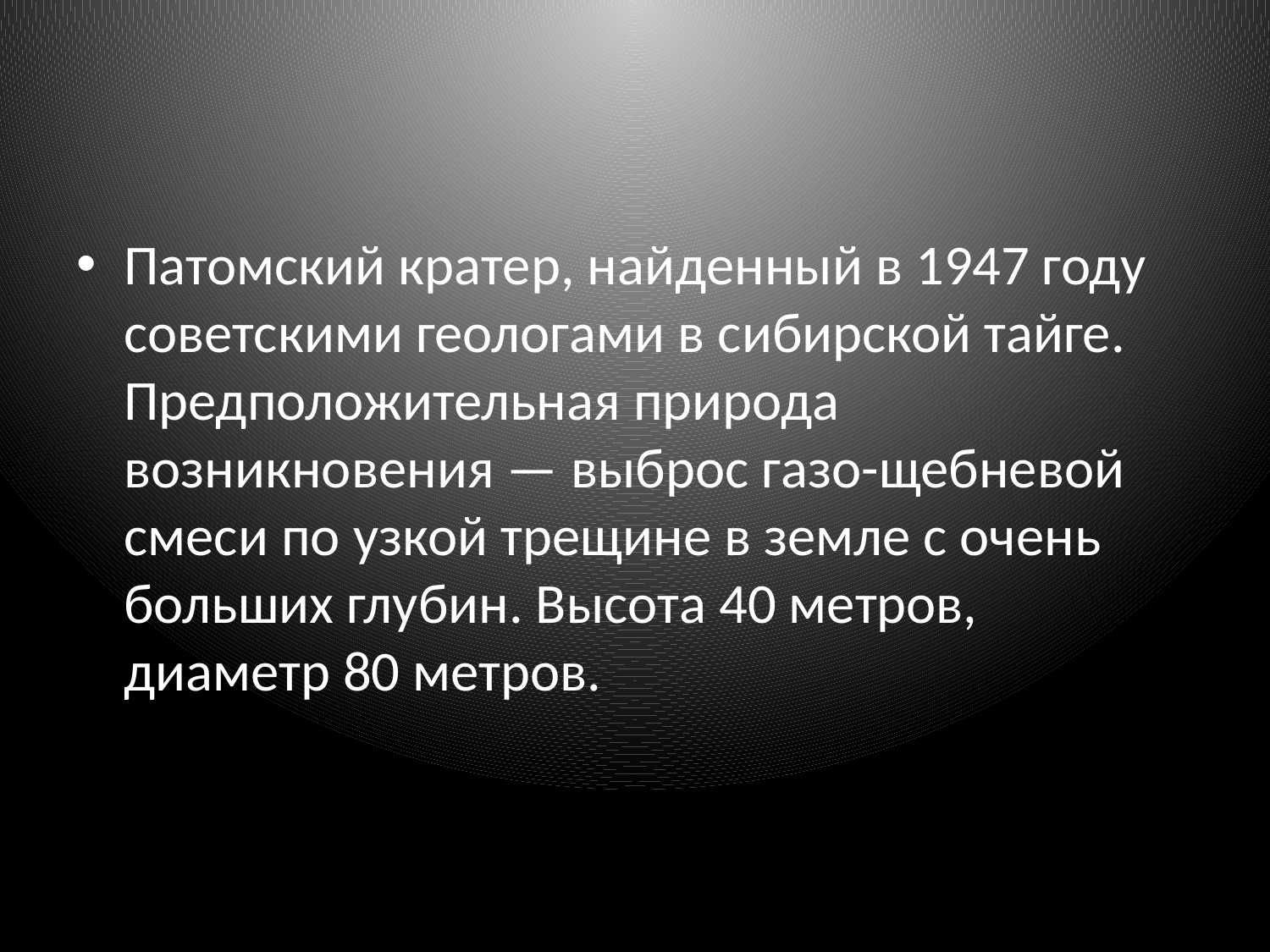

#
Патомский кратер, найденный в 1947 году советскими геологами в сибирской тайге. Предположительная природа возникновения — выброс газо-щебневой смеси по узкой трещине в земле с очень больших глубин. Высота 40 метров, диаметр 80 метров.